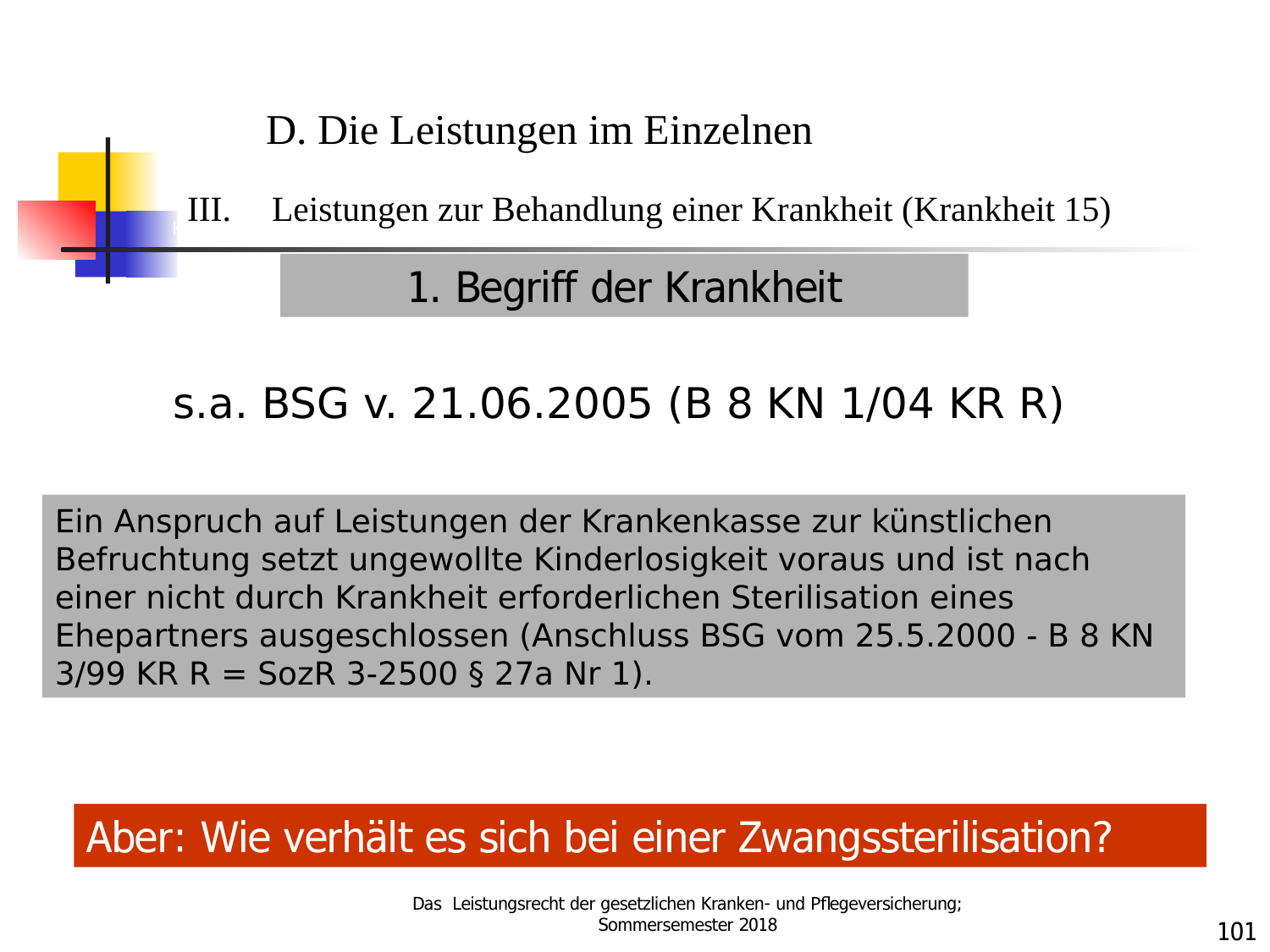

Krankheit 15
D. Die Leistungen im Einzelnen

Leistungen zur Behandlung einer Krankheit (Krankheit 15)
1. Begriff der Krankheit
s.a. BSG v. 21.06.2005 (B 8 KN 1/04 KR R)
Ein Anspruch auf Leistungen der Krankenkasse zur künstlichen Befruchtung setzt ungewollte Kinderlosigkeit voraus und ist nach einer nicht durch Krankheit erforderlichen Sterilisation eines Ehepartners ausgeschlossen (Anschluss BSG vom 25.5.2000 - B 8 KN 3/99 KR R = SozR 3-2500 § 27a Nr 1).
Aber: Wie verhält es sich bei einer Zwangssterilisation?
Das  Leistungsrecht der gesetzlichen Kranken- und Pflegeversicherung; Sommersemester 2018
101